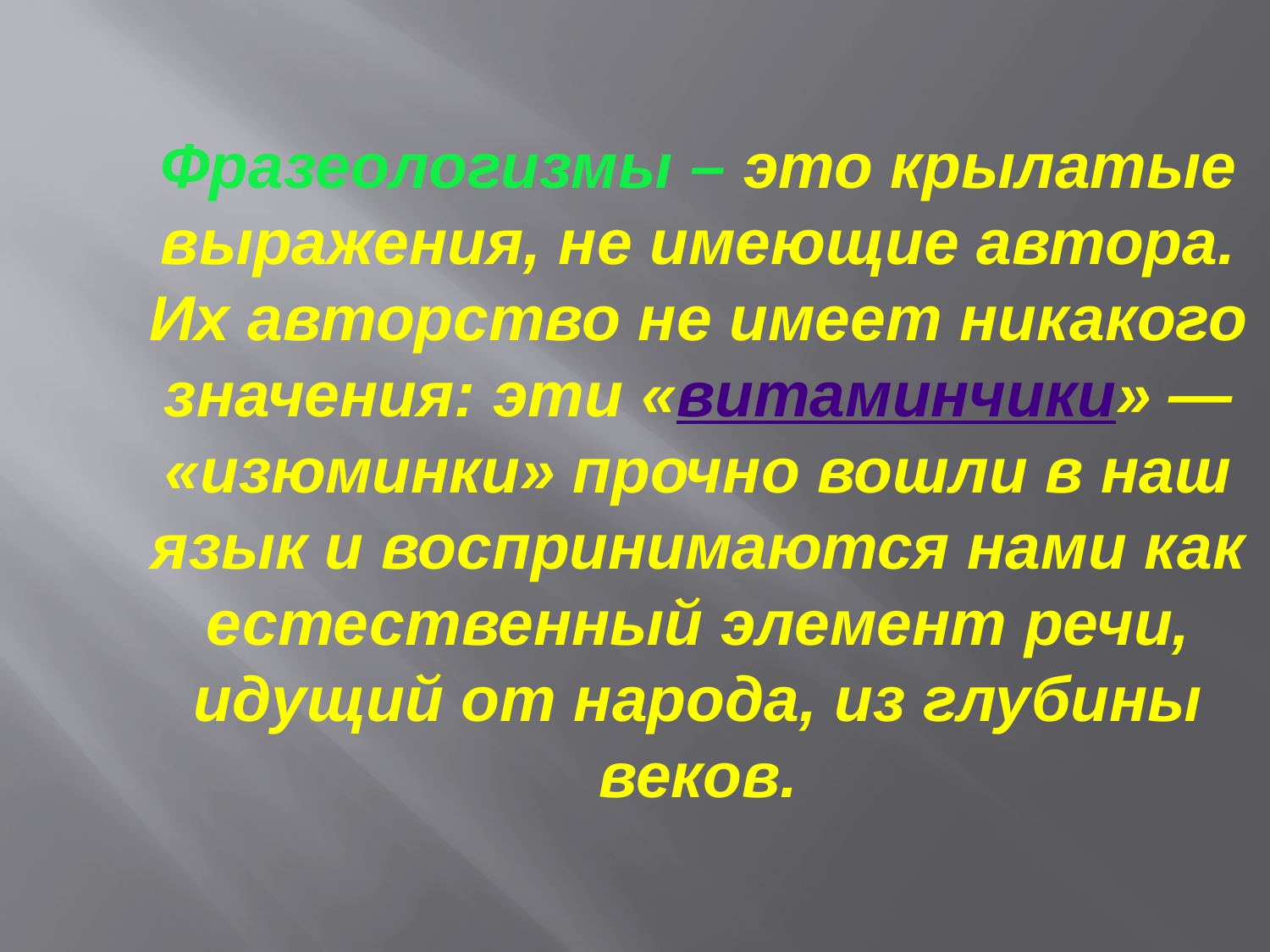

# Фразеологизмы – это крылатые выражения, не имеющие автора. Их авторство не имеет никакого значения: эти «витаминчики» — «изюминки» прочно вошли в наш язык и воспринимаются нами как естественный элемент речи, идущий от народа, из глубины веков.